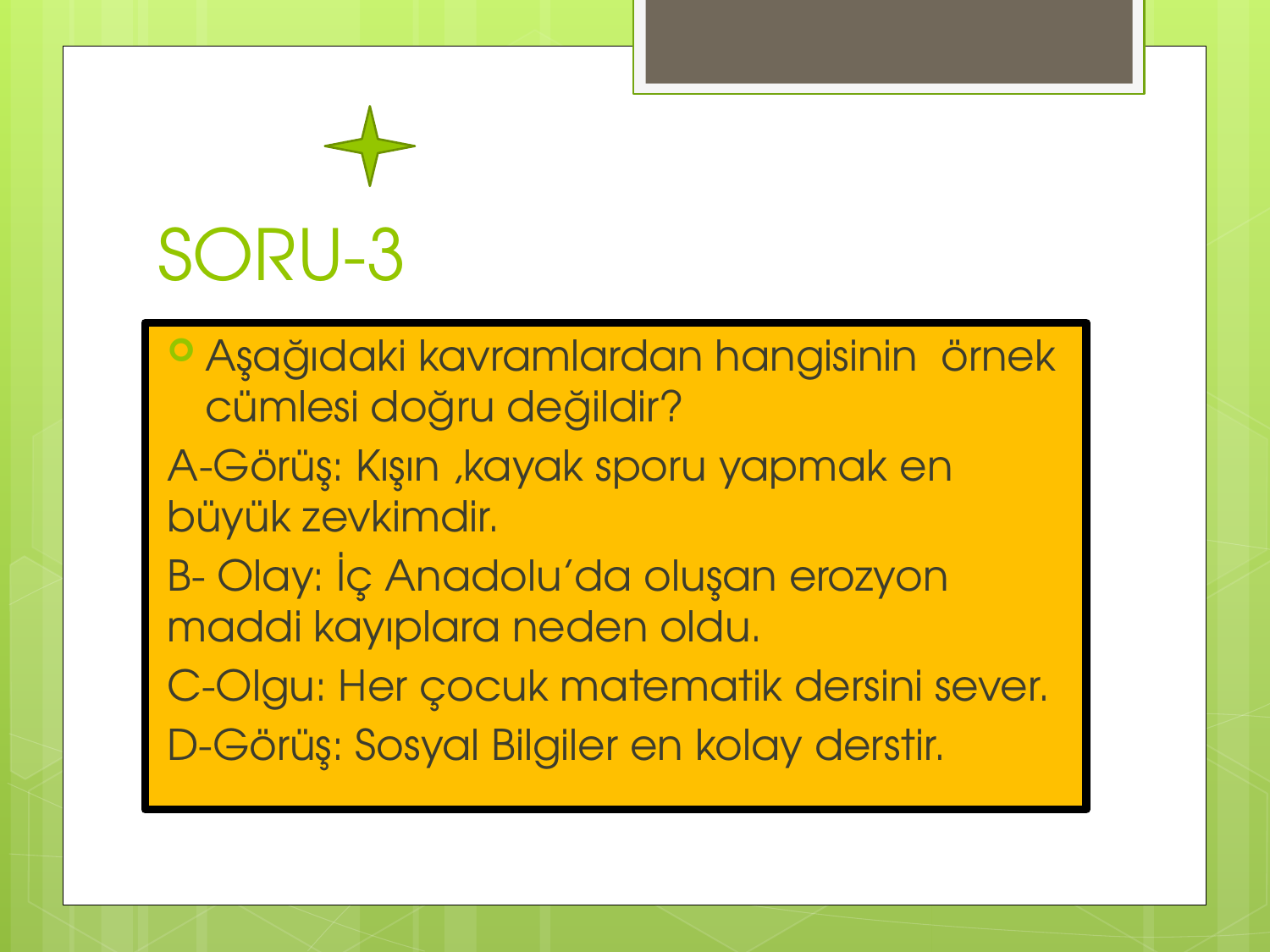

# SORU-3
Aşağıdaki kavramlardan hangisinin  örnek cümlesi doğru değildir?
A-Görüş: Kışın ,kayak sporu yapmak en büyük zevkimdir.
B- Olay: İç Anadolu’da oluşan erozyon maddi kayıplara neden oldu.
C-Olgu: Her çocuk matematik dersini sever.
D-Görüş: Sosyal Bilgiler en kolay derstir.